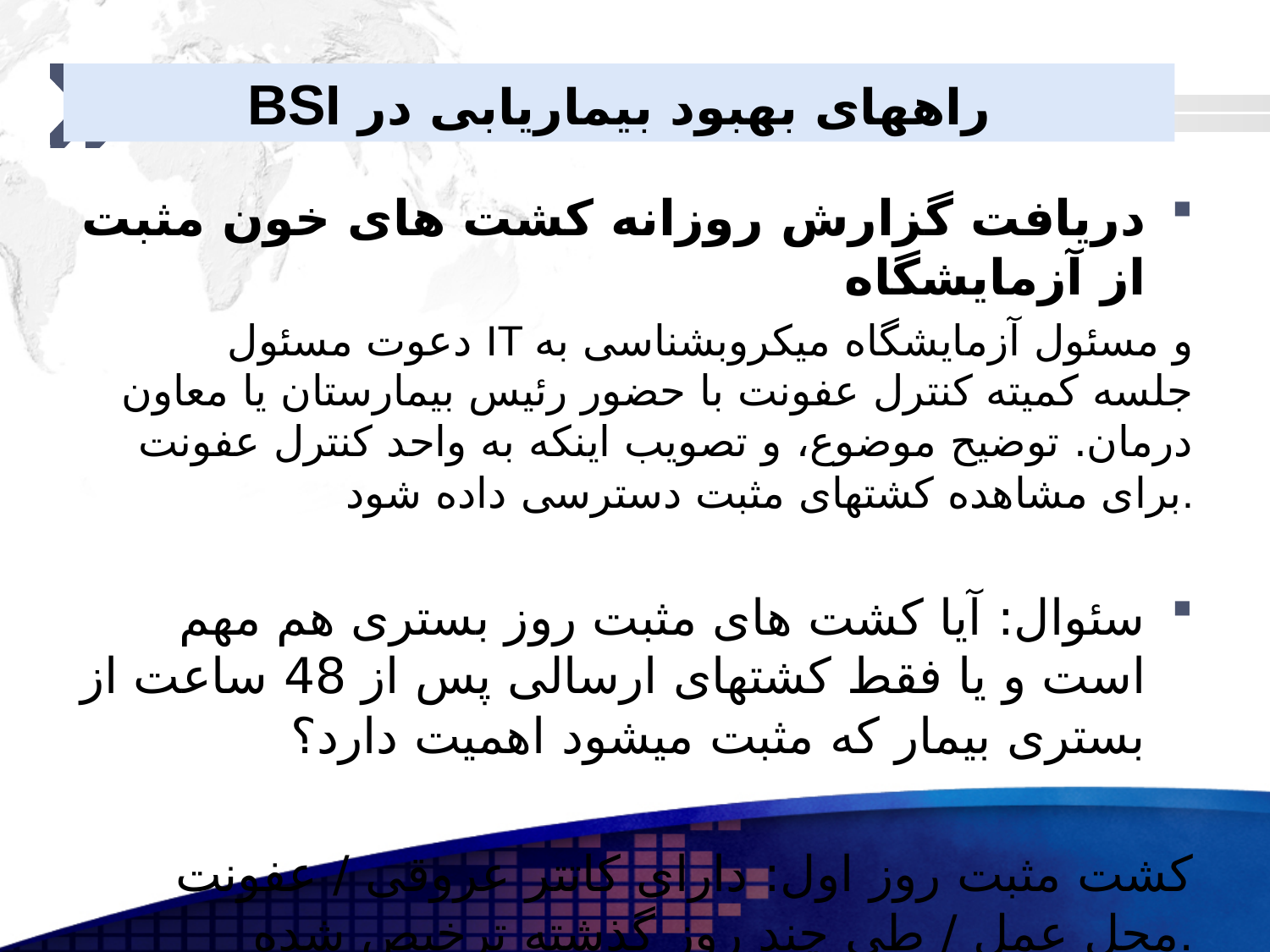

# راههای بهبود بیماریابی در BSI
دریافت گزارش روزانه کشت های خون مثبت از آزمایشگاه
دعوت مسئول IT و مسئول آزمایشگاه میکروبشناسی به جلسه کمیته کنترل عفونت با حضور رئیس بیمارستان یا معاون درمان. توضیح موضوع، و تصویب اینکه به واحد کنترل عفونت برای مشاهده کشتهای مثبت دسترسی داده شود.

سئوال: آیا کشت های مثبت روز بستری هم مهم است و یا فقط کشتهای ارسالی پس از 48 ساعت از بستری بیمار که مثبت میشود اهمیت دارد؟

کشت مثبت روز اول: دارای کاتتر عروقی / عفونت محل عمل / طی چند روز گذشته ترخیص شده.